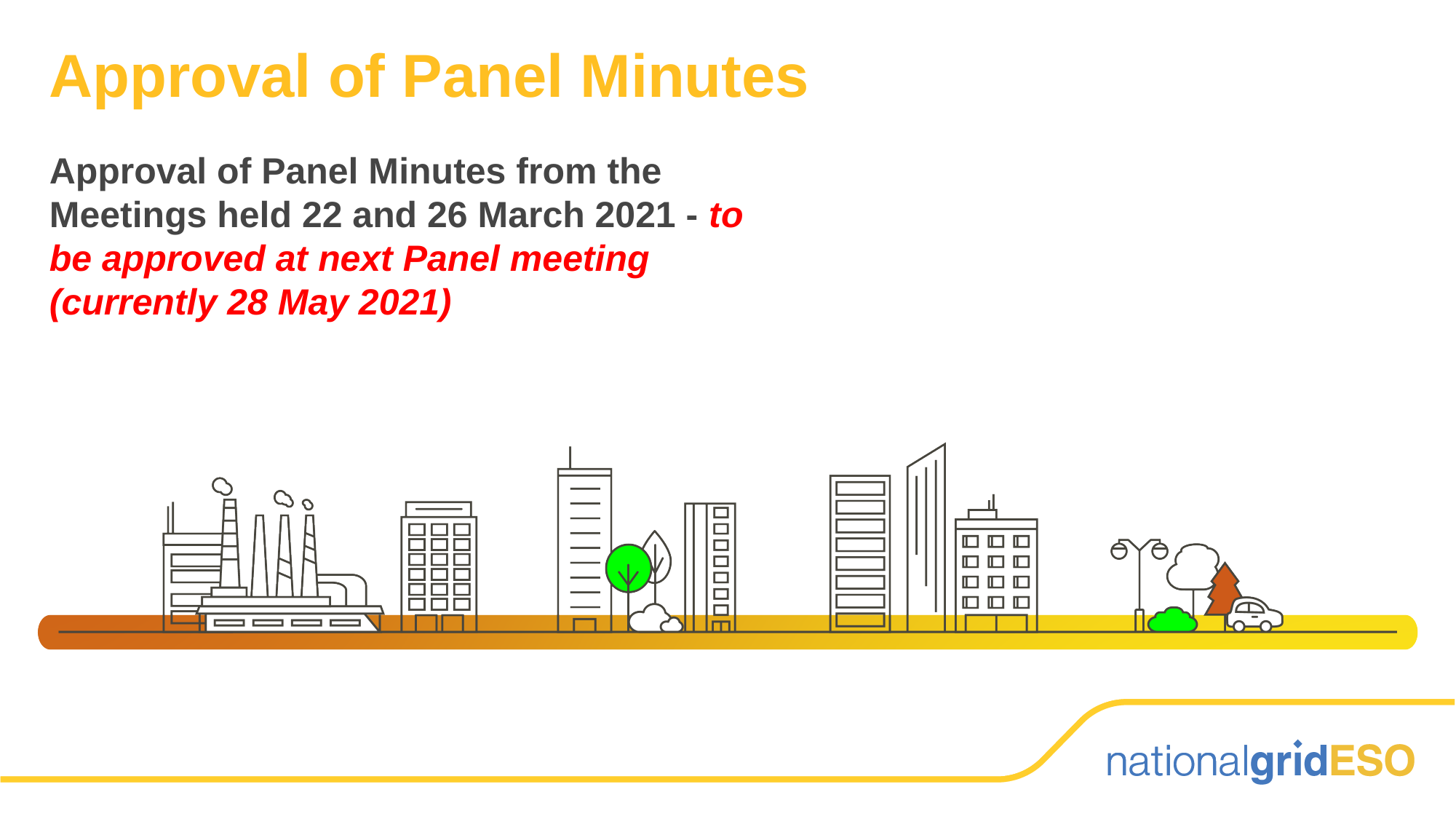

Approval of Panel Minutes
Approval of Panel Minutes from the Meetings held 22 and 26 March 2021 - to be approved at next Panel meeting (currently 28 May 2021)